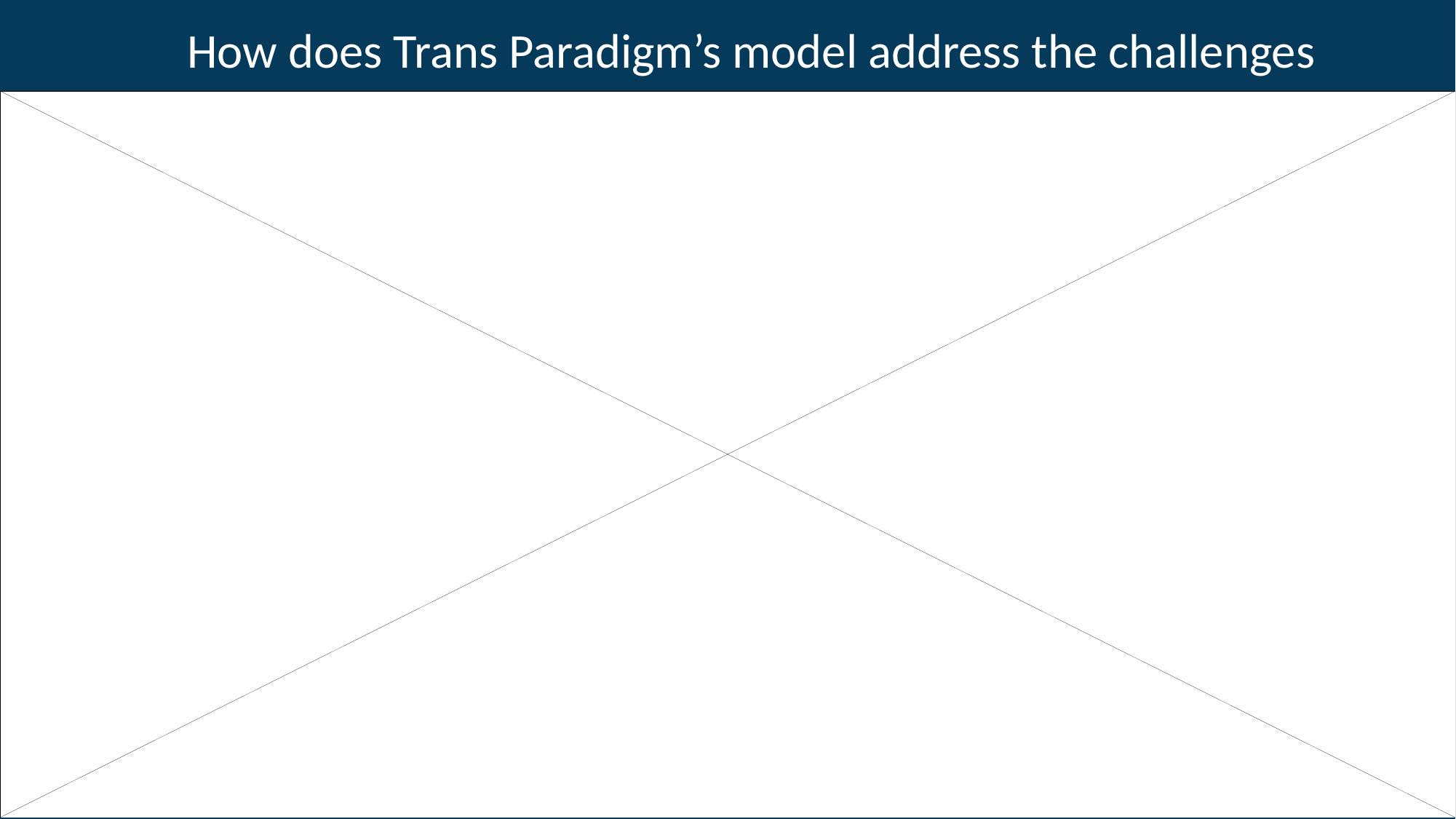

How does Trans Paradigm’s model address the challenges